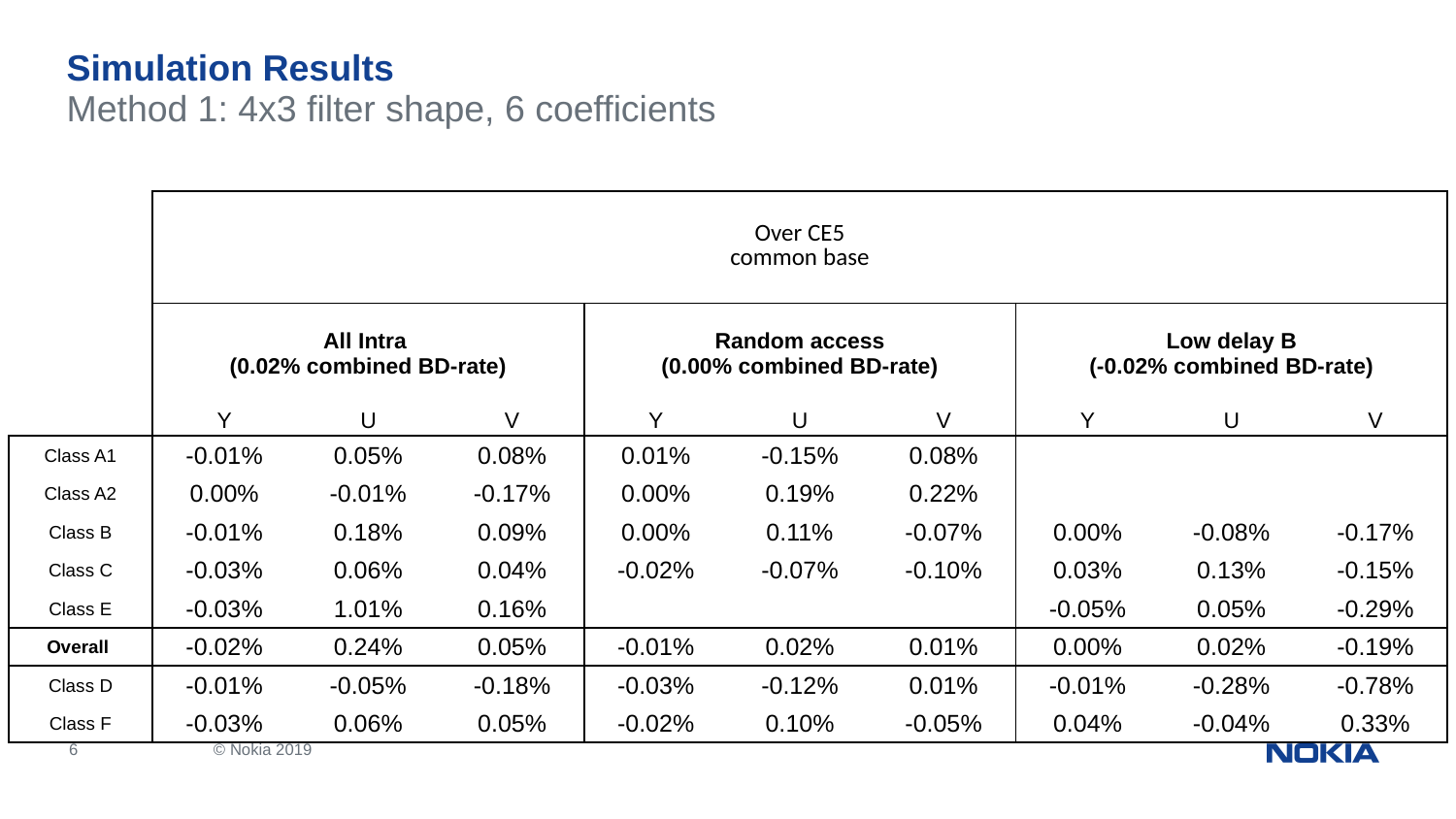

# Simulation Results
Method 1: 4x3 filter shape, 6 coefficients

|  |  |  |  |  | Over CE5 common base |  |  |  |  |
| --- | --- | --- | --- | --- | --- | --- | --- | --- | --- |
|  | All Intra (0.02% combined BD-rate) |  |  | Random access (0.00% combined BD-rate) |  |  | Low delay B (-0.02% combined BD-rate) |  |  |
|  | Y | U | V | Y | U | V | Y | U | V |
| Class A1 | -0.01% | 0.05% | 0.08% | 0.01% | -0.15% | 0.08% |  |  |  |
| Class A2 | 0.00% | -0.01% | -0.17% | 0.00% | 0.19% | 0.22% |  |  |  |
| Class B | -0.01% | 0.18% | 0.09% | 0.00% | 0.11% | -0.07% | 0.00% | -0.08% | -0.17% |
| Class C | -0.03% | 0.06% | 0.04% | -0.02% | -0.07% | -0.10% | 0.03% | 0.13% | -0.15% |
| Class E | -0.03% | 1.01% | 0.16% |  |  |  | -0.05% | 0.05% | -0.29% |
| Overall | -0.02% | 0.24% | 0.05% | -0.01% | 0.02% | 0.01% | 0.00% | 0.02% | -0.19% |
| Class D | -0.01% | -0.05% | -0.18% | -0.03% | -0.12% | 0.01% | -0.01% | -0.28% | -0.78% |
| Class F | -0.03% | 0.06% | 0.05% | -0.02% | 0.10% | -0.05% | 0.04% | -0.04% | 0.33% |